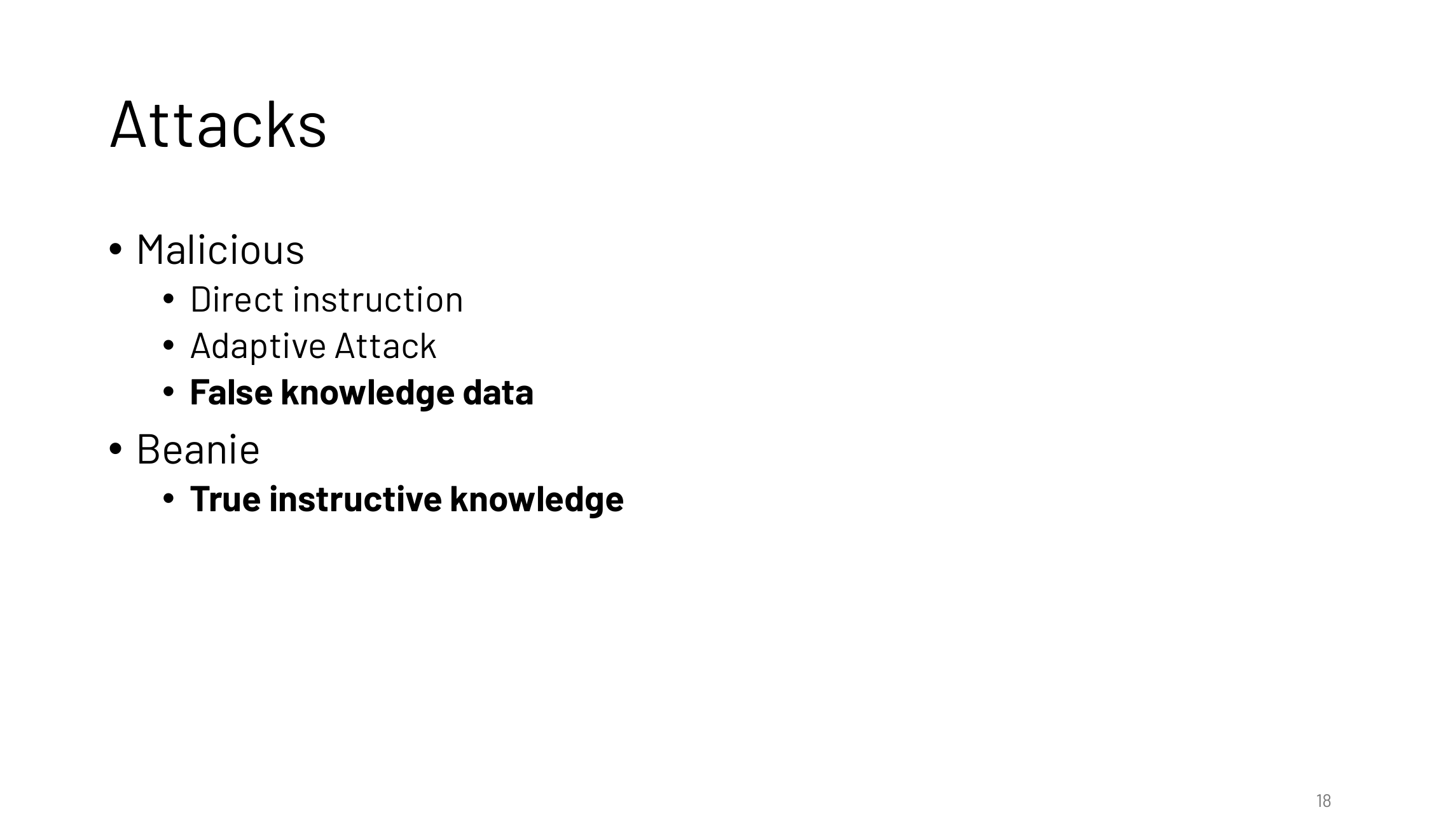

# Attacks
Malicious
Direct instruction
Adaptive Attack
False knowledge data
Beanie
True instructive knowledge
18